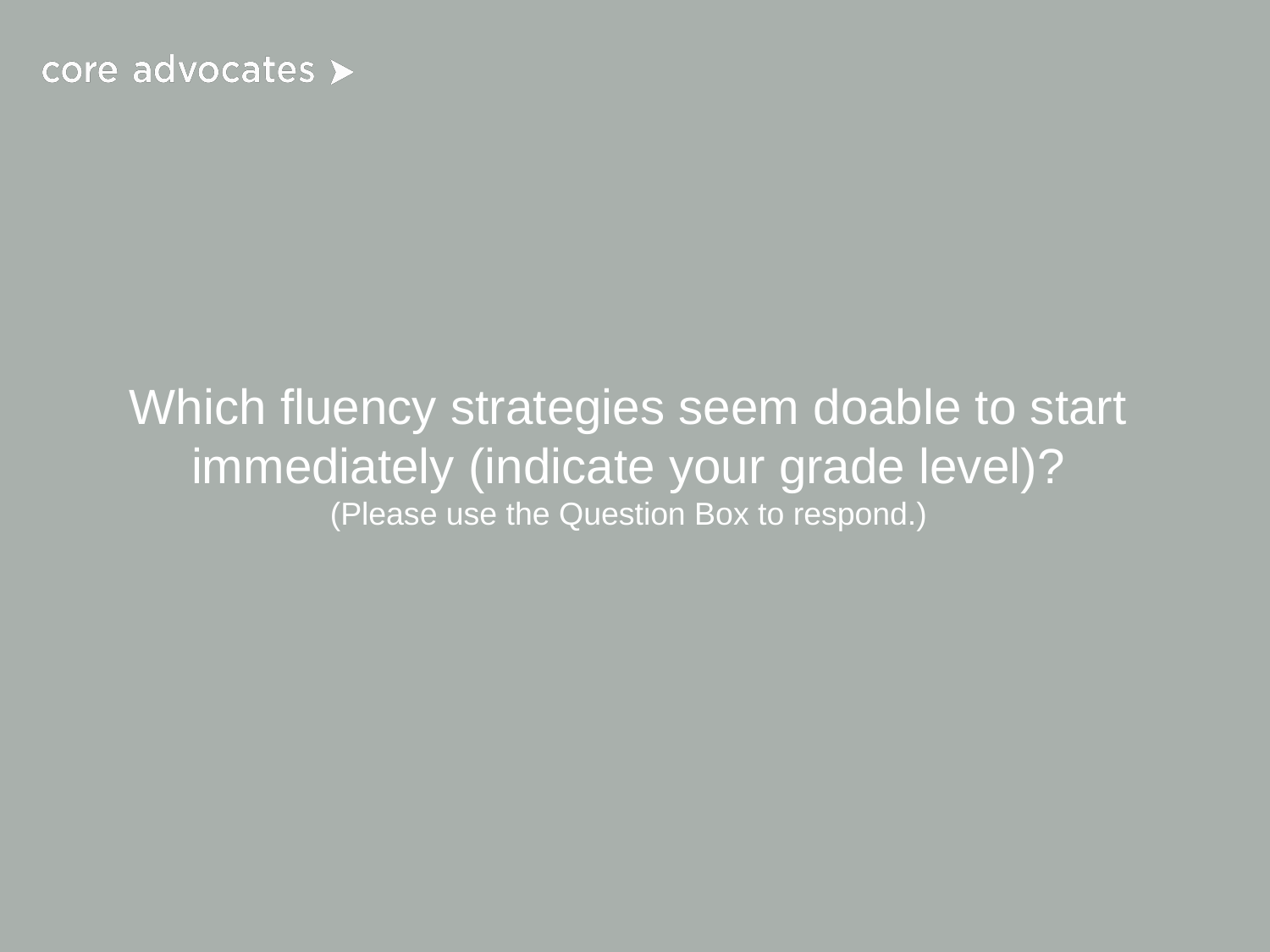

# Which fluency strategies seem doable to start immediately (indicate your grade level)?
(Please use the Question Box to respond.)